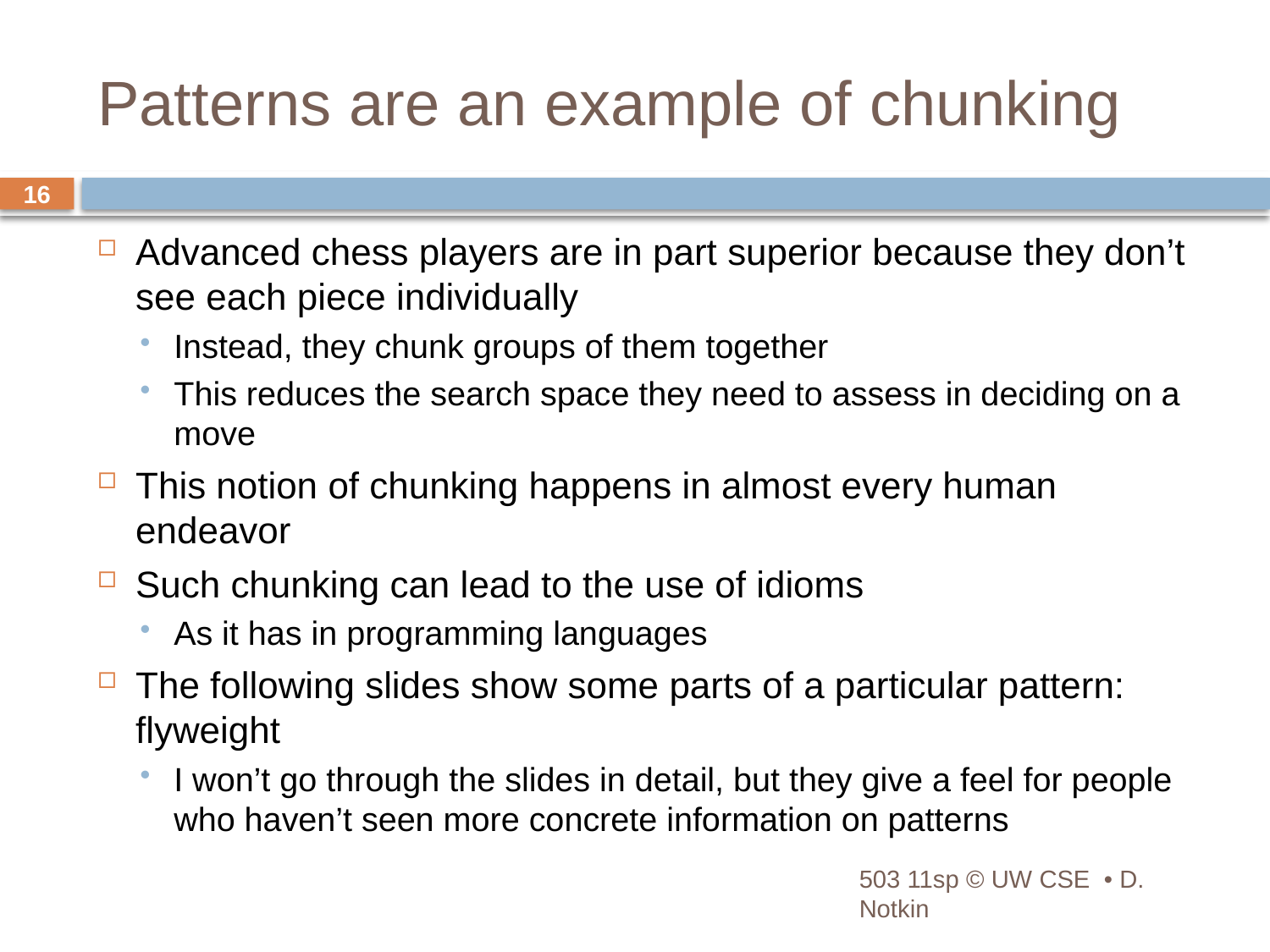

# Patterns are an example of chunking
16
Advanced chess players are in part superior because they don’t see each piece individually
Instead, they chunk groups of them together
This reduces the search space they need to assess in deciding on a move
This notion of chunking happens in almost every human endeavor
Such chunking can lead to the use of idioms
As it has in programming languages
The following slides show some parts of a particular pattern: flyweight
I won’t go through the slides in detail, but they give a feel for people who haven’t seen more concrete information on patterns
503 11sp © UW CSE  • D. Notkin